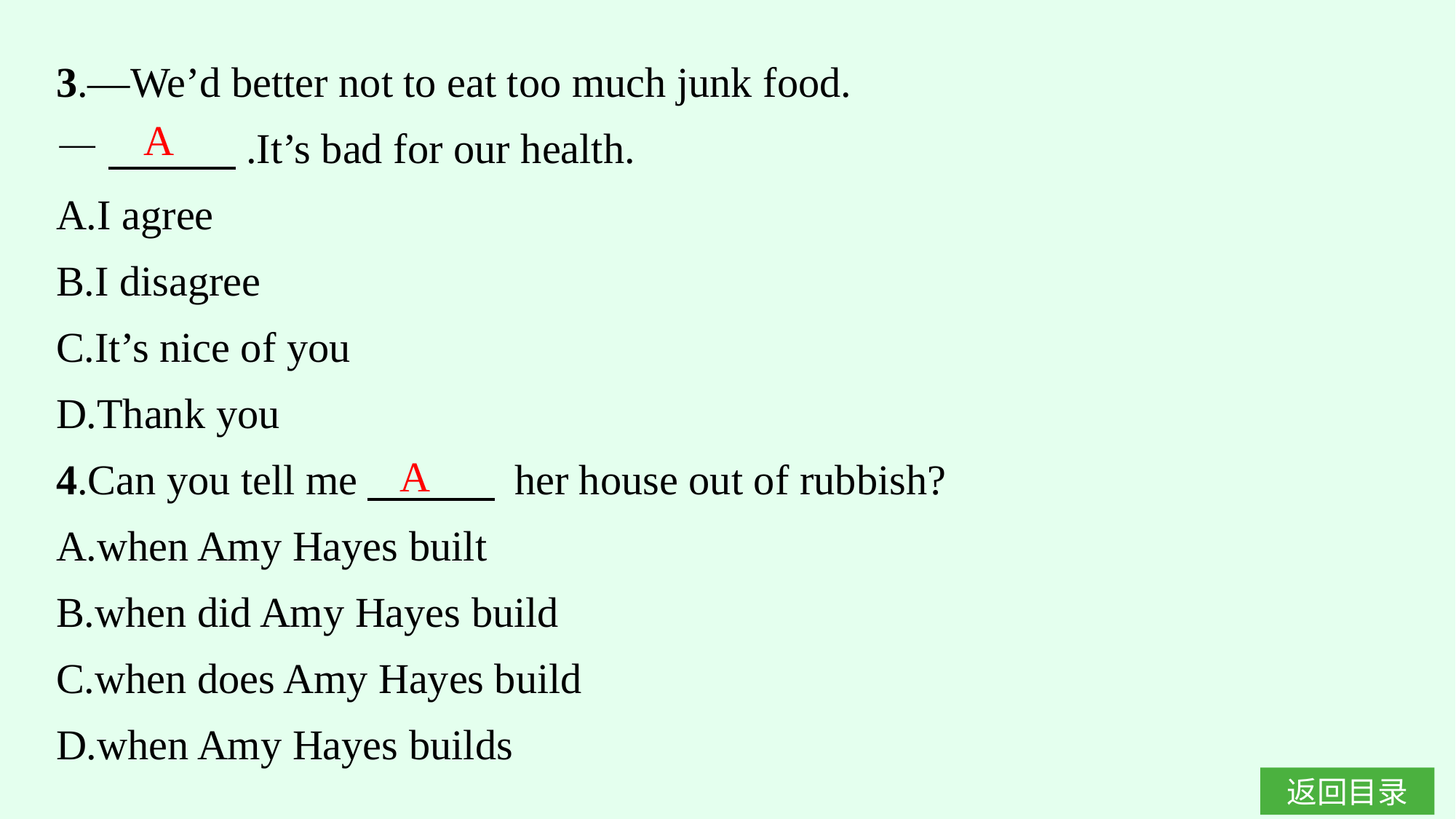

3.—We’d better not to eat too much junk food.
—　　　.It’s bad for our health.
A.I agree
B.I disagree
C.It’s nice of you
D.Thank you
4.Can you tell me　　　 her house out of rubbish?
A.when Amy Hayes built
B.when did Amy Hayes build
C.when does Amy Hayes build
D.when Amy Hayes builds
A
A